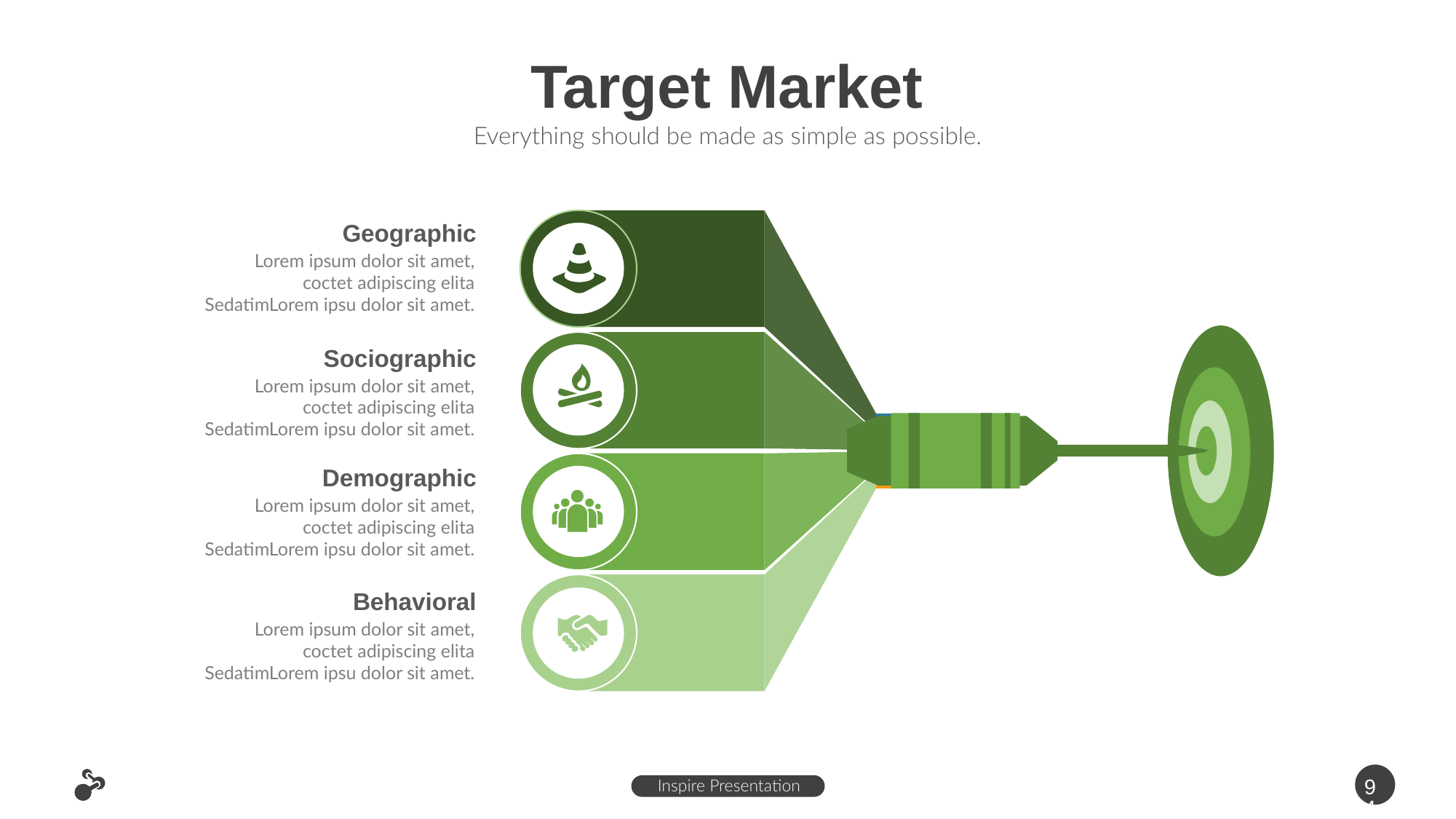

Target Market
Everything should be made as simple as possible.

Geographic
Lorem ipsum dolor sit amet, coctet adipiscing elita SedatimLorem ipsu dolor sit amet.

Sociographic
Lorem ipsum dolor sit amet, coctet adipiscing elita SedatimLorem ipsu dolor sit amet.
Demographic
Lorem ipsum dolor sit amet, coctet adipiscing elita SedatimLorem ipsu dolor sit amet.
Behavioral
Lorem ipsum dolor sit amet, coctet adipiscing elita SedatimLorem ipsu dolor sit amet.

94

Inspire Presentation